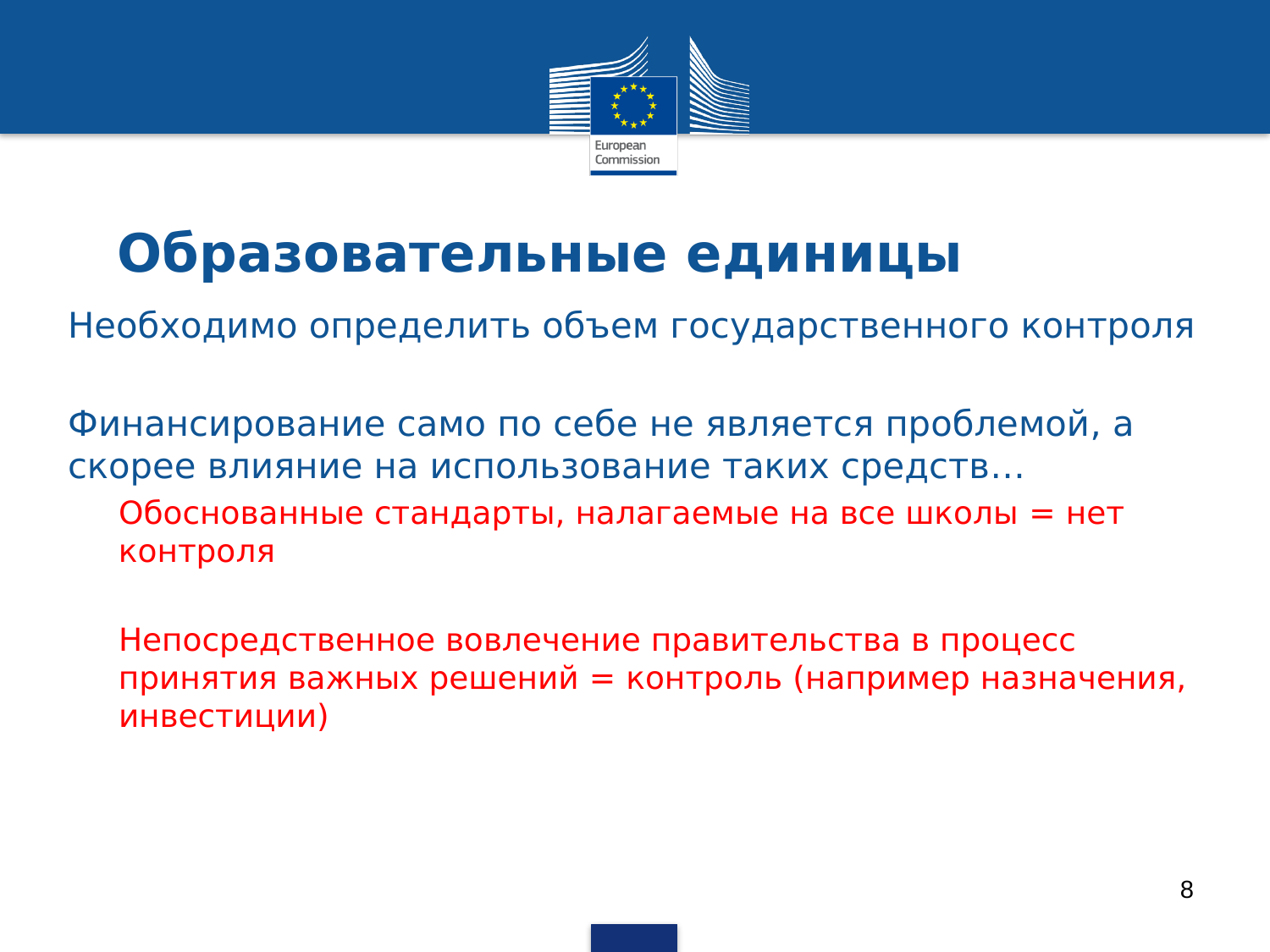

# Образовательные единицы
Необходимо определить объем государственного контроля

Финансирование само по себе не является проблемой, а скорее влияние на использование таких средств…
     Обоснованные стандарты, налагаемые на все школы = нет
     контроля

     Непосредственное вовлечение правительства в процесс
     принятия важных решений = контроль (например назначения,
     инвестиции)
8